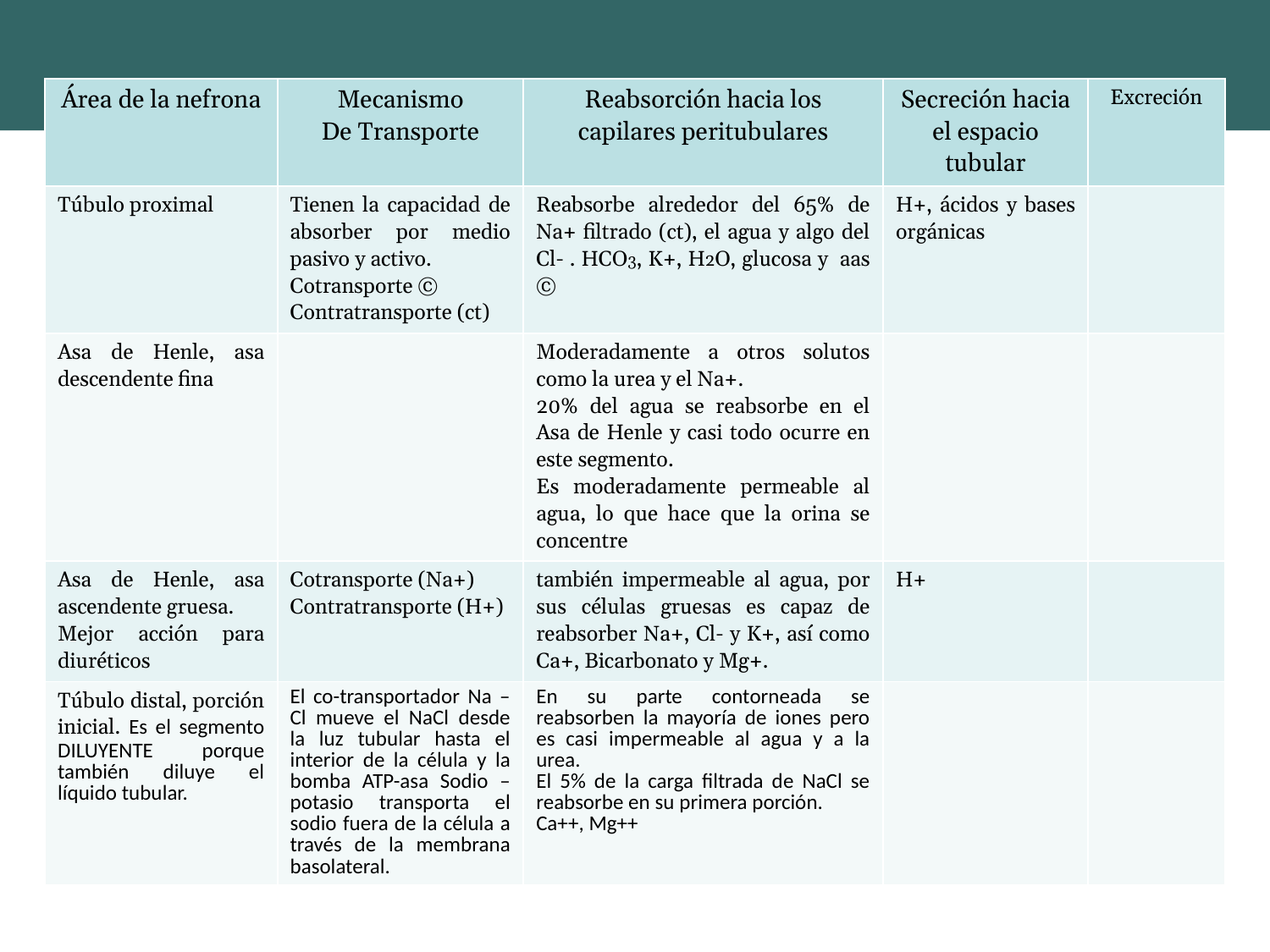

| Área de la nefrona | Mecanismo De Transporte | Reabsorción hacia los capilares peritubulares | Secreción hacia el espacio tubular | Excreción |
| --- | --- | --- | --- | --- |
| Túbulo proximal | Tienen la capacidad de absorber por medio pasivo y activo. Cotransporte © Contratransporte (ct) | Reabsorbe alrededor del 65% de Na+ filtrado (ct), el agua y algo del Cl- . HCO3, K+, H2O, glucosa y aas © | H+, ácidos y bases orgánicas |  |
| Asa de Henle, asa descendente fina |  | Moderadamente a otros solutos como la urea y el Na+. 20% del agua se reabsorbe en el Asa de Henle y casi todo ocurre en este segmento. Es moderadamente permeable al agua, lo que hace que la orina se concentre |  |  |
| Asa de Henle, asa ascendente gruesa. Mejor acción para diuréticos | Cotransporte (Na+) Contratransporte (H+) | también impermeable al agua, por sus células gruesas es capaz de reabsorber Na+, Cl- y K+, así como Ca+, Bicarbonato y Mg+. | H+ |  |
| Túbulo distal, porción inicial. Es el segmento DILUYENTE porque también diluye el líquido tubular. | El co-transportador Na – Cl mueve el NaCl desde la luz tubular hasta el interior de la célula y la bomba ATP-asa Sodio – potasio transporta el sodio fuera de la célula a través de la membrana basolateral. | En su parte contorneada se reabsorben la mayoría de iones pero es casi impermeable al agua y a la urea. El 5% de la carga filtrada de NaCl se reabsorbe en su primera porción. Ca++, Mg++ |  |  |